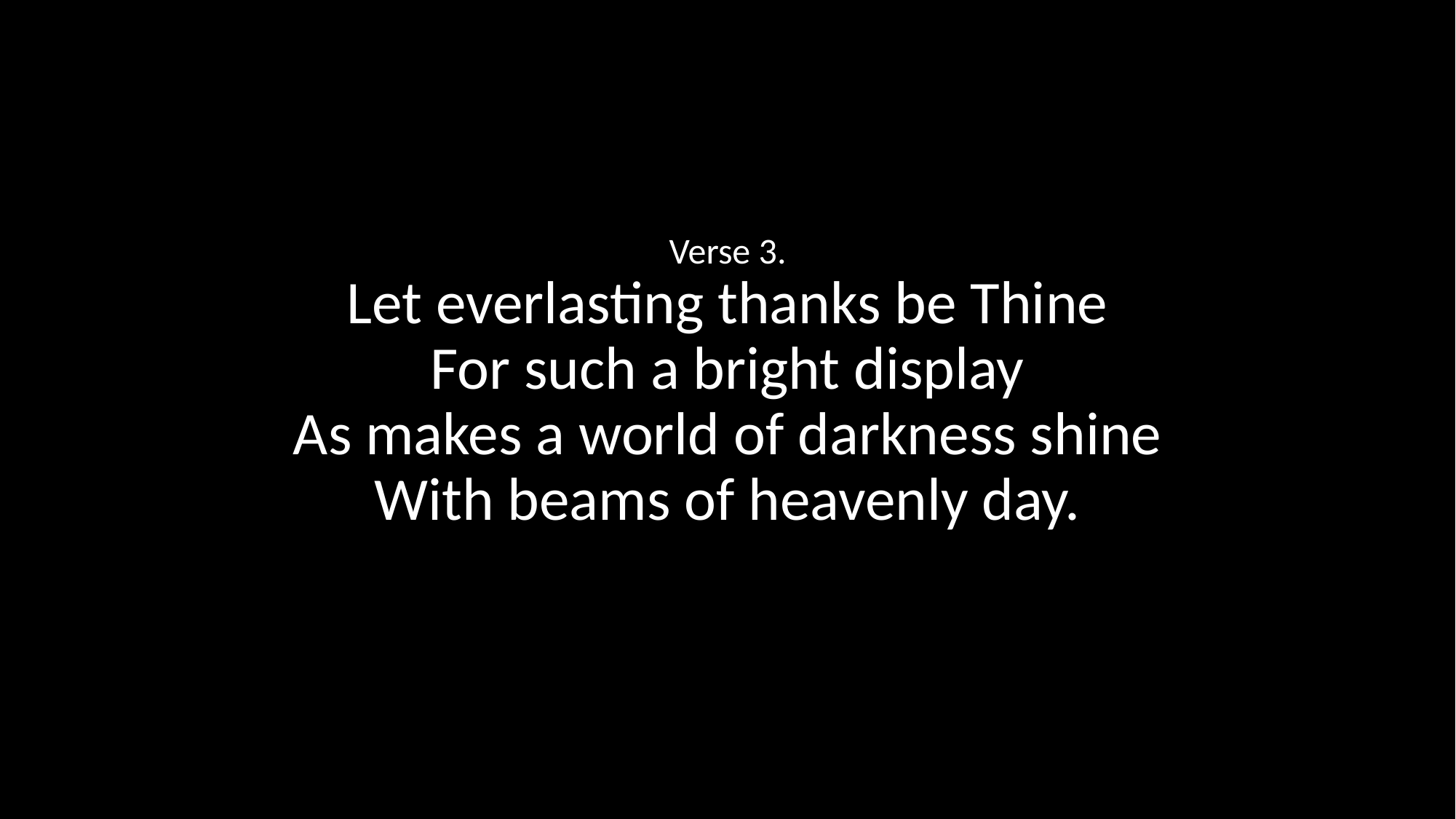

Verse 3.
Let everlasting thanks be Thine
For such a bright display
As makes a world of darkness shine
With beams of heavenly day.